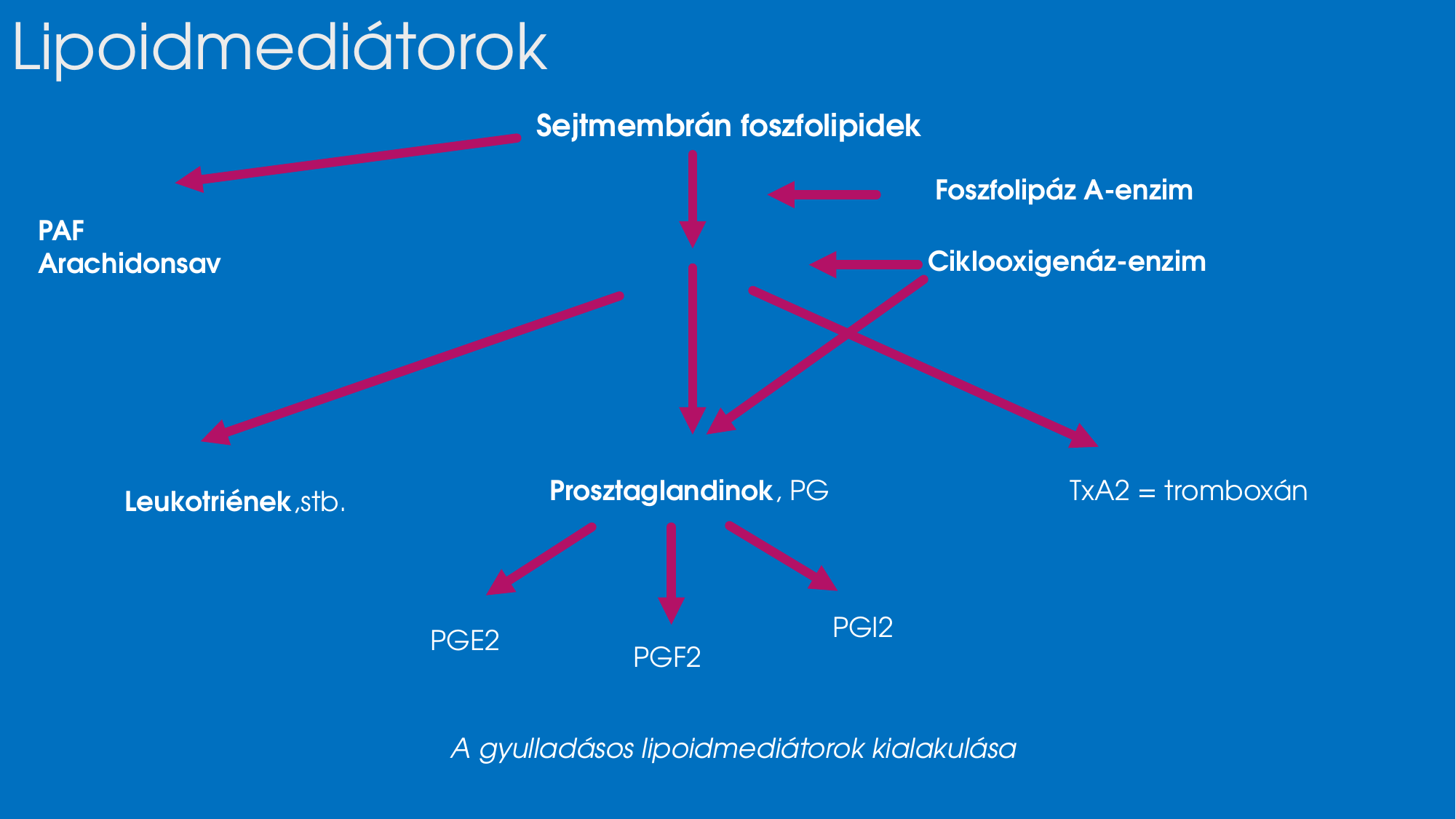

# Lipoidmediátorok
Sejtmembrán foszfolipidek
Foszfolipáz A-enzim
PAF
Arachidonsav
Ciklooxigenáz-enzim
Prosztaglandinok, PG
TxA2 = tromboxán
Leukotriének,stb.
PGI2
PGE2
PGF2
A gyulladásos lipoidmediátorok kialakulása